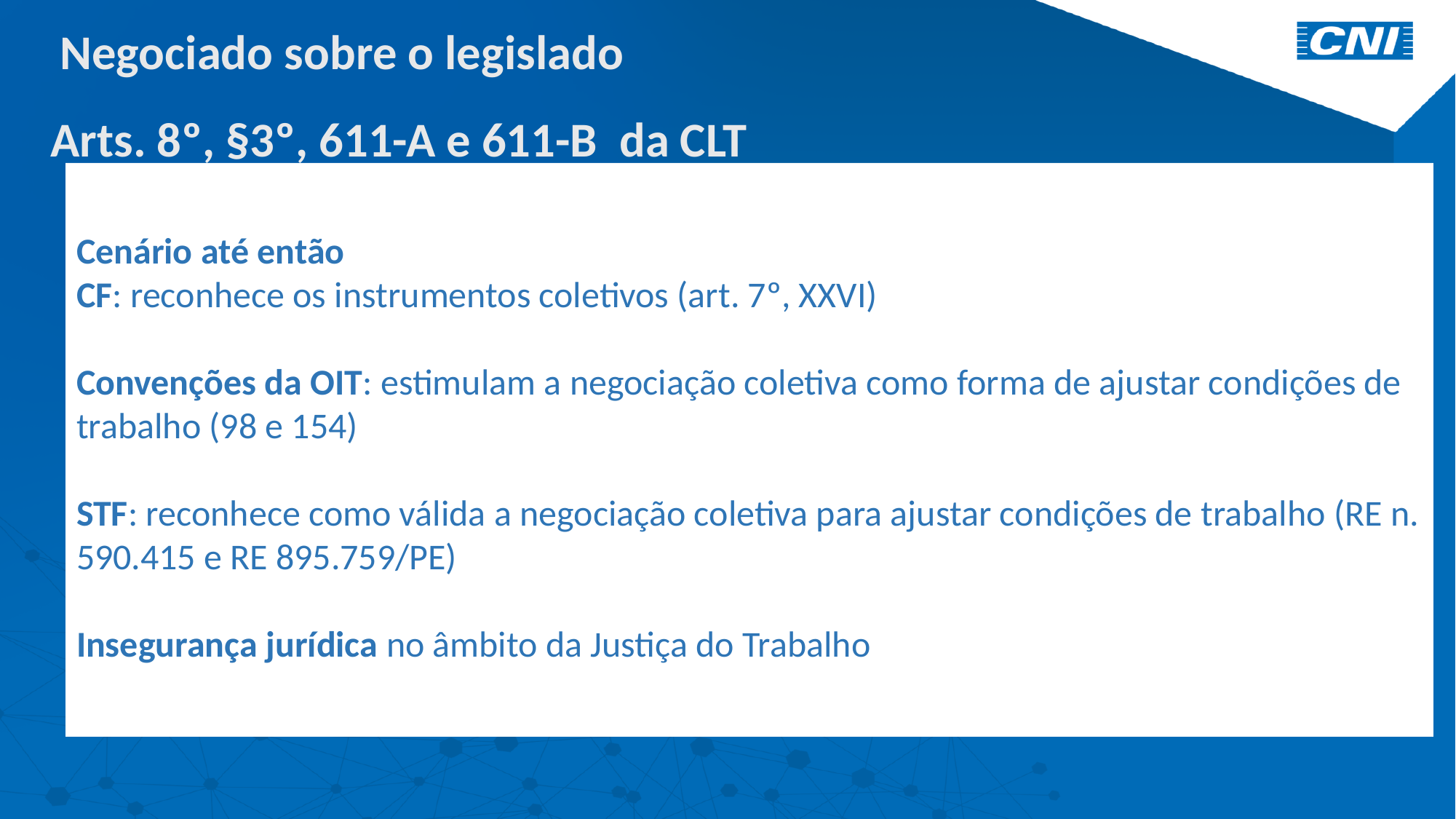

Negociado sobre o legislado
Arts. 8º, §3º, 611-A e 611-B  da CLT

Cenário até então
CF: reconhece os instrumentos coletivos (art. 7º, XXVI)

Convenções da OIT: estimulam a negociação coletiva como forma de ajustar condições de trabalho (98 e 154)

STF: reconhece como válida a negociação coletiva para ajustar condições de trabalho (RE n. 590.415 e RE 895.759/PE)

Insegurança jurídica no âmbito da Justiça do Trabalho